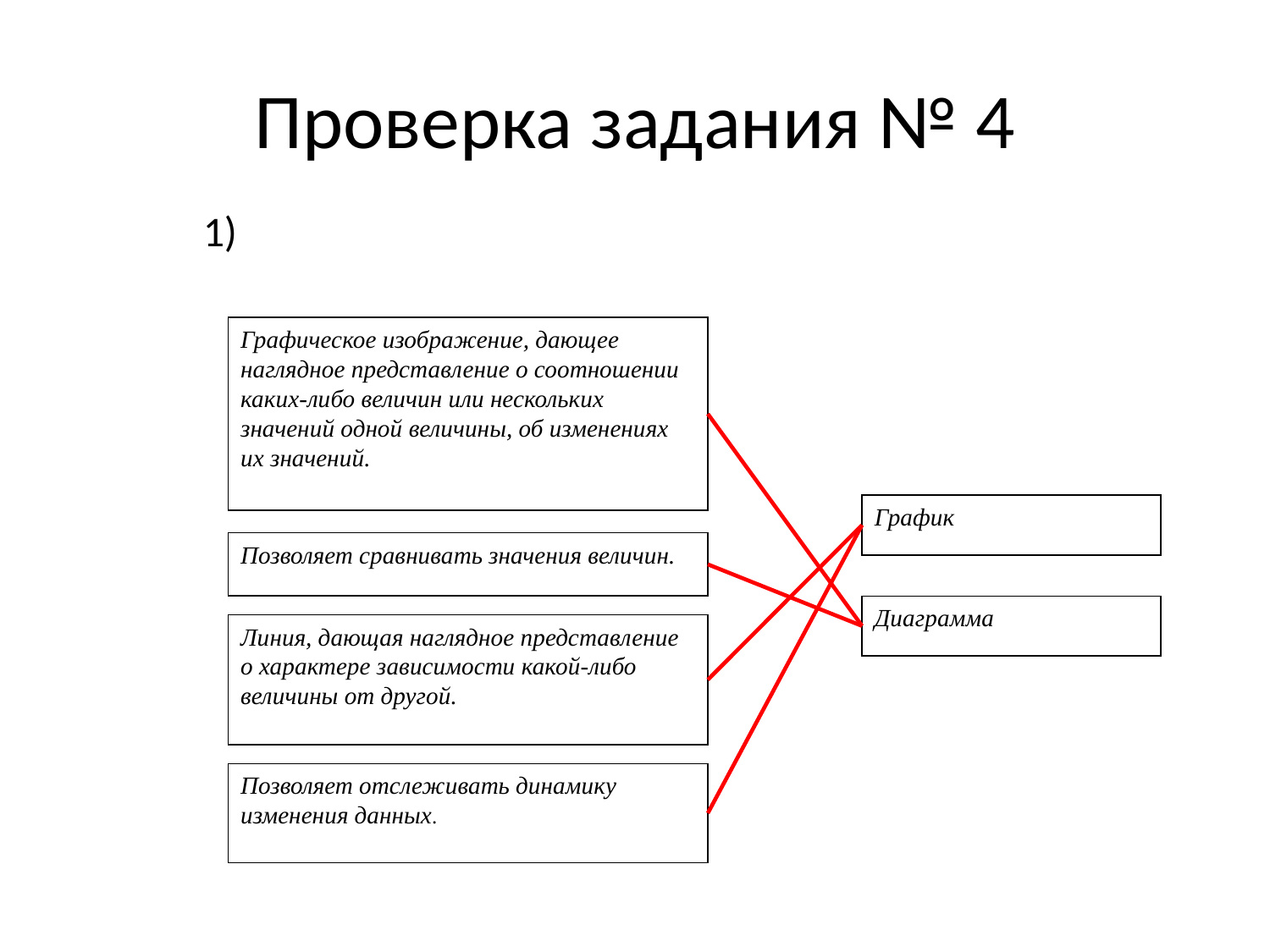

# Проверка задания № 4
1)
Графическое изображение, дающее наглядное представление о соотношении каких-либо величин или нескольких значений одной величины, об изменениях их значений.

График

Позволяет сравнивать значения величин.

Диаграмма

Линия, дающая наглядное представление о характере зависимости какой-либо величины от другой.
Позволяет отслеживать динамику изменения данных.